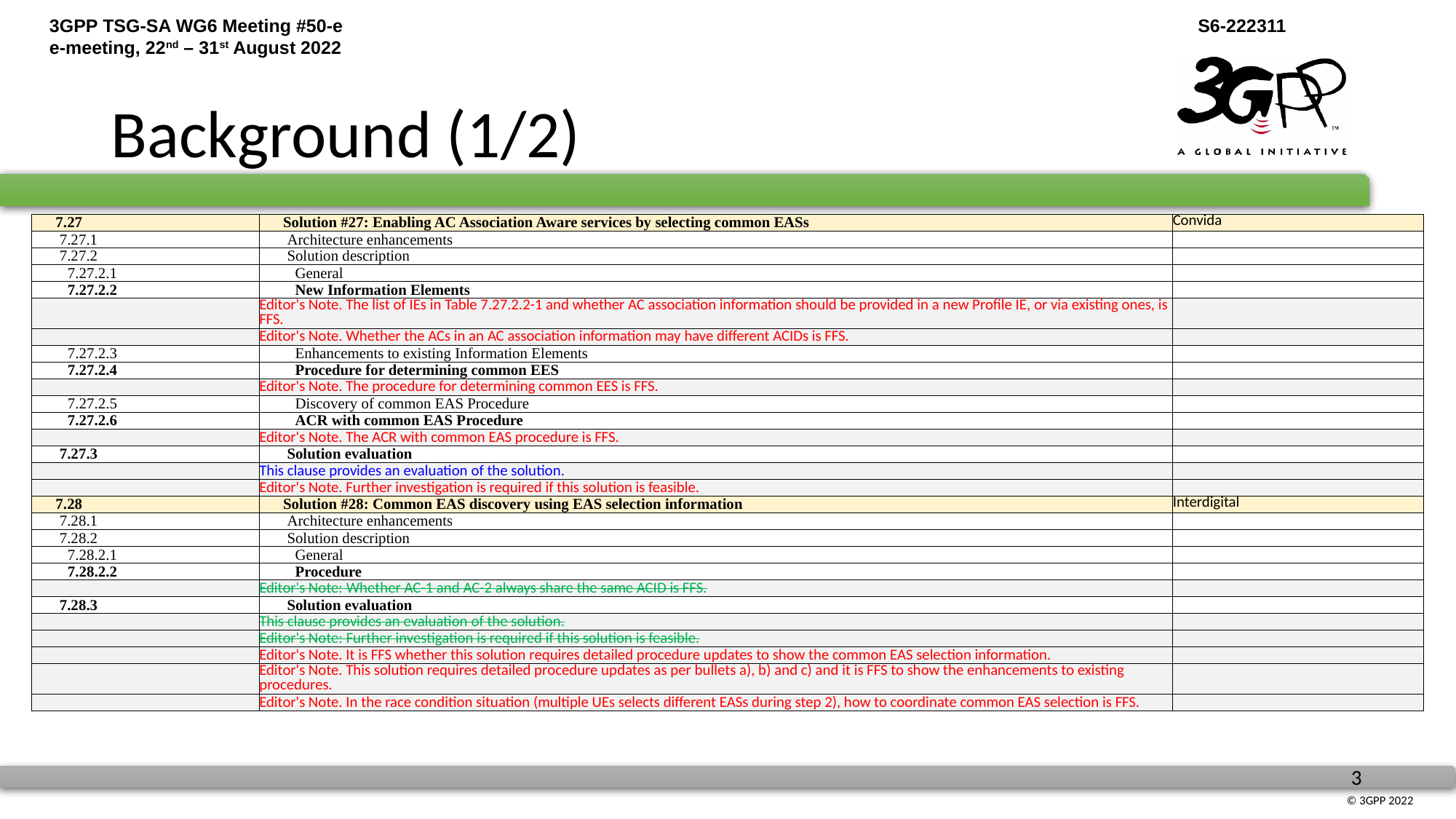

# Background (1/2)
| 7.27 | Solution #27: Enabling AC Association Aware services by selecting common EASs | Convida |
| --- | --- | --- |
| 7.27.1 | Architecture enhancements |  |
| 7.27.2 | Solution description |  |
| 7.27.2.1 | General |  |
| 7.27.2.2 | New Information Elements |  |
|  | Editor's Note. The list of IEs in Table 7.27.2.2-1 and whether AC association information should be provided in a new Profile IE, or via existing ones, is FFS. |  |
|  | Editor's Note. Whether the ACs in an AC association information may have different ACIDs is FFS. |  |
| 7.27.2.3 | Enhancements to existing Information Elements |  |
| 7.27.2.4 | Procedure for determining common EES |  |
|  | Editor's Note. The procedure for determining common EES is FFS. |  |
| 7.27.2.5 | Discovery of common EAS Procedure |  |
| 7.27.2.6 | ACR with common EAS Procedure |  |
|  | Editor's Note. The ACR with common EAS procedure is FFS. |  |
| 7.27.3 | Solution evaluation |  |
|  | This clause provides an evaluation of the solution. |  |
|  | Editor's Note. Further investigation is required if this solution is feasible. |  |
| 7.28 | Solution #28: Common EAS discovery using EAS selection information | Interdigital |
| 7.28.1 | Architecture enhancements |  |
| 7.28.2 | Solution description |  |
| 7.28.2.1 | General |  |
| 7.28.2.2 | Procedure |  |
|  | Editor's Note: Whether AC-1 and AC-2 always share the same ACID is FFS. |  |
| 7.28.3 | Solution evaluation |  |
|  | This clause provides an evaluation of the solution. |  |
|  | Editor's Note: Further investigation is required if this solution is feasible. |  |
|  | Editor's Note. It is FFS whether this solution requires detailed procedure updates to show the common EAS selection information. |  |
|  | Editor's Note. This solution requires detailed procedure updates as per bullets a), b) and c) and it is FFS to show the enhancements to existing procedures. |  |
|  | Editor's Note. In the race condition situation (multiple UEs selects different EASs during step 2), how to coordinate common EAS selection is FFS. |  |